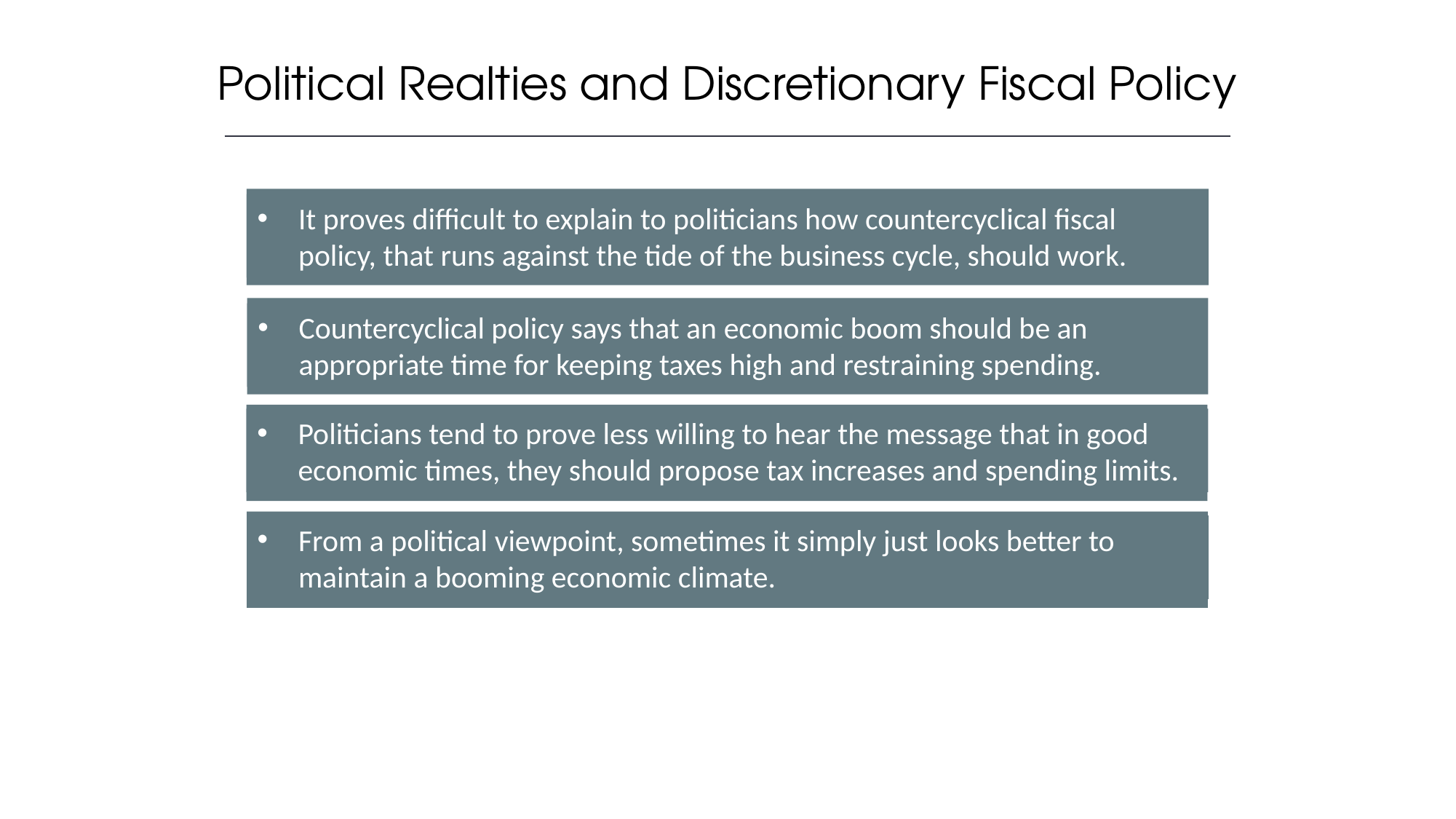

Political Realties and Discretionary Fiscal Policy

It proves difficult to explain to politicians how countercyclical fiscal policy, that runs against the tide of the business cycle, should work.

Countercyclical policy says that an economic boom should be an appropriate time for keeping taxes high and restraining spending.

Politicians tend to prove less willing to hear the message that in good economic times, they should propose tax increases and spending limits.

From a political viewpoint, sometimes it simply just looks better to maintain a booming economic climate.